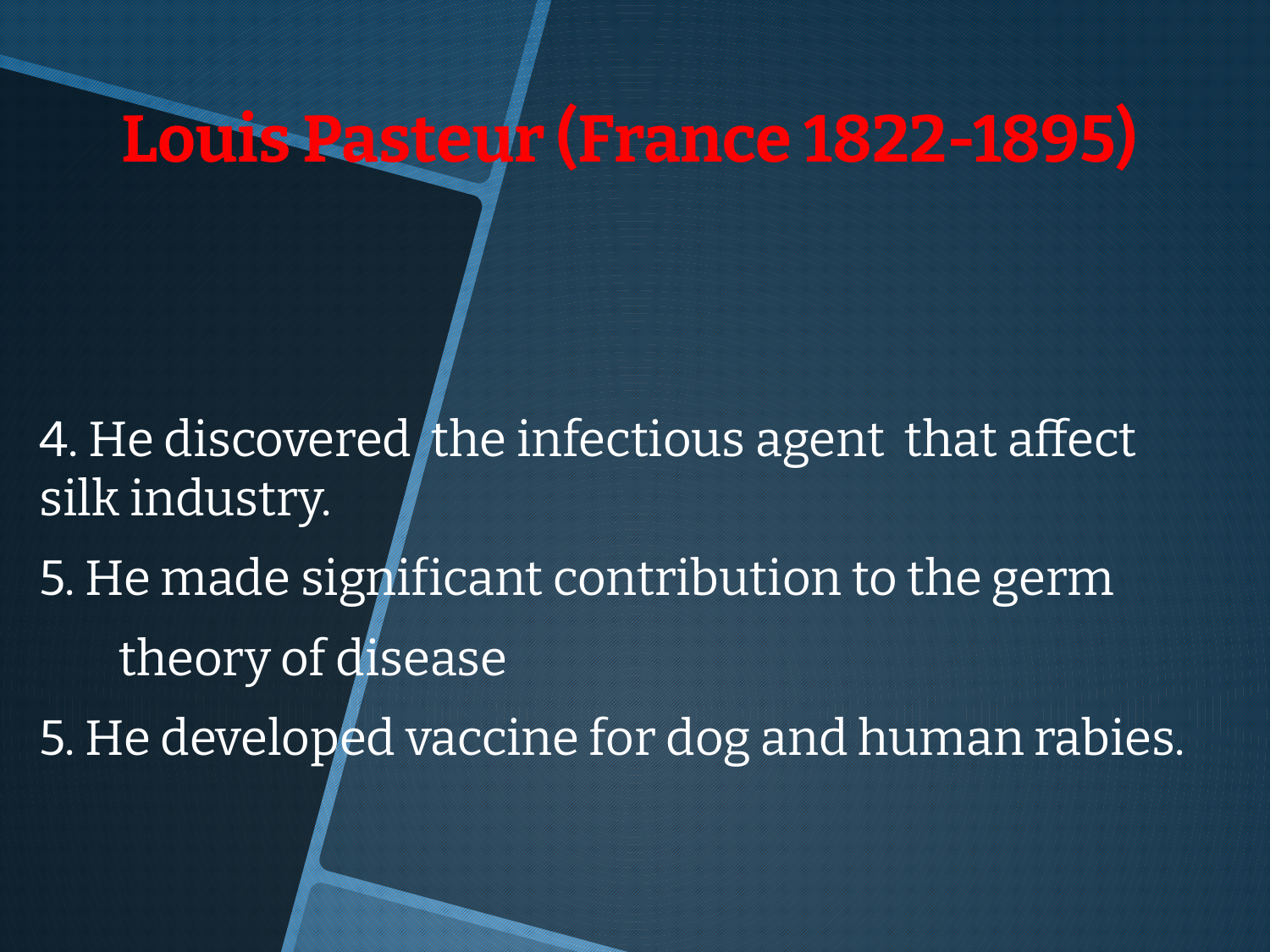

# Louis Pasteur (France 1822-1895)
4. He discovered  the infectious agent  that affect silk industry.
5. He made significant contribution to the germ
        theory of disease
5. He developed vaccine for dog and human rabies.